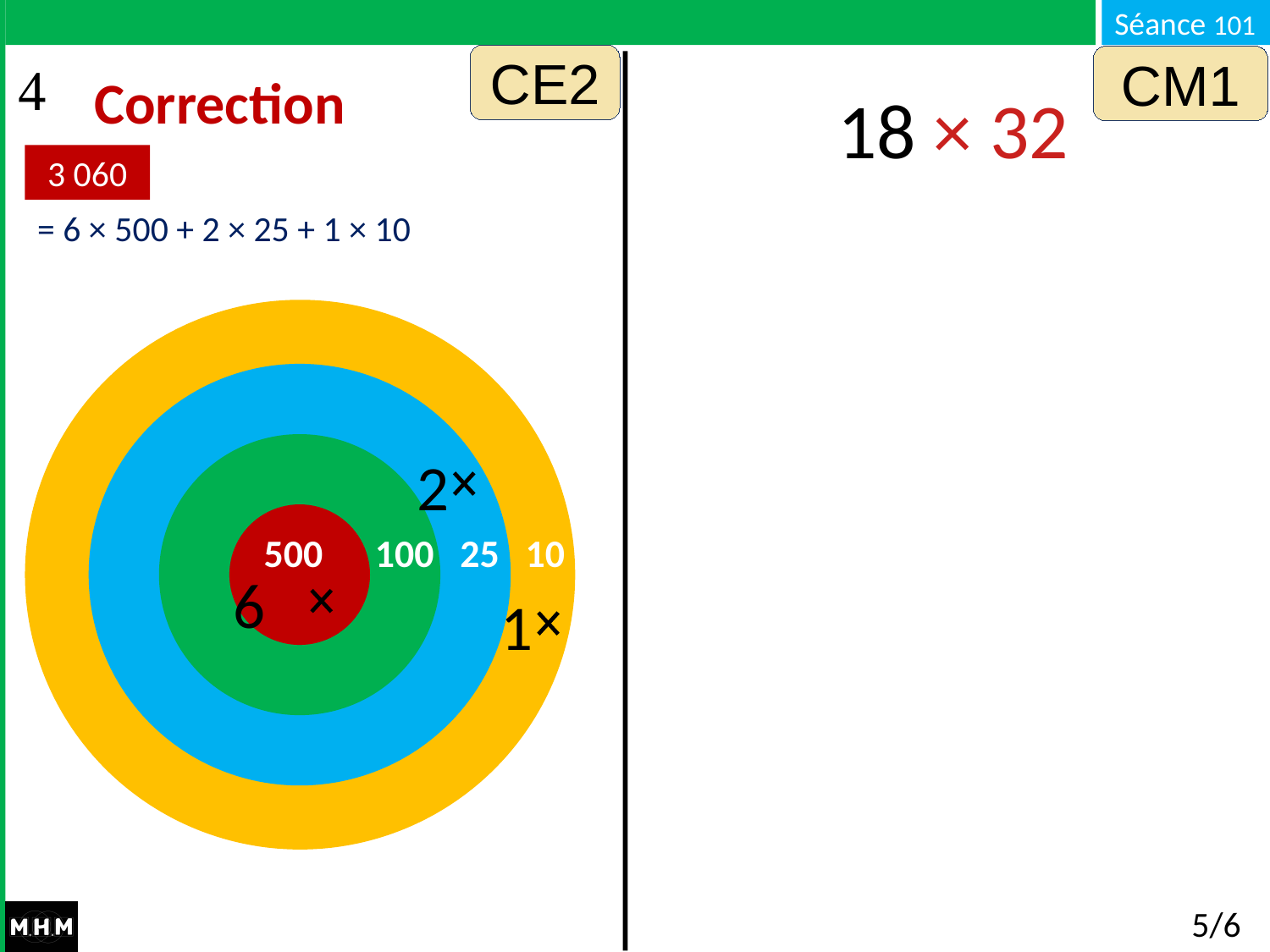

CE2
CM1

# Correction
18 × 32
3 060
= 6 × 500 + 2 × 25 + 1 × 10

   500      100   25   10
2

6

1

5/6